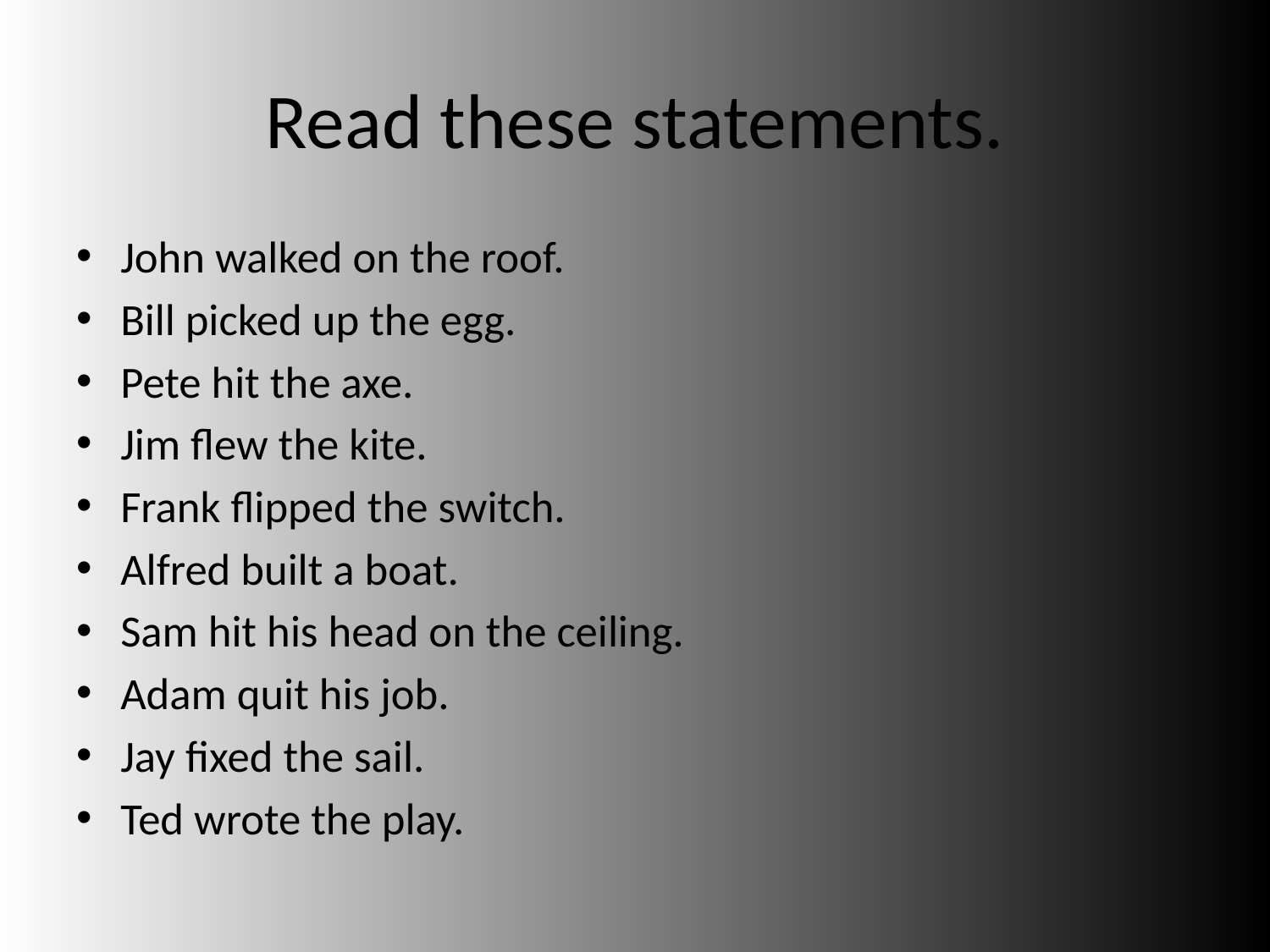

# Read these statements.
John walked on the roof.
Bill picked up the egg.
Pete hit the axe.
Jim flew the kite.
Frank flipped the switch.
Alfred built a boat.
Sam hit his head on the ceiling.
Adam quit his job.
Jay fixed the sail.
Ted wrote the play.